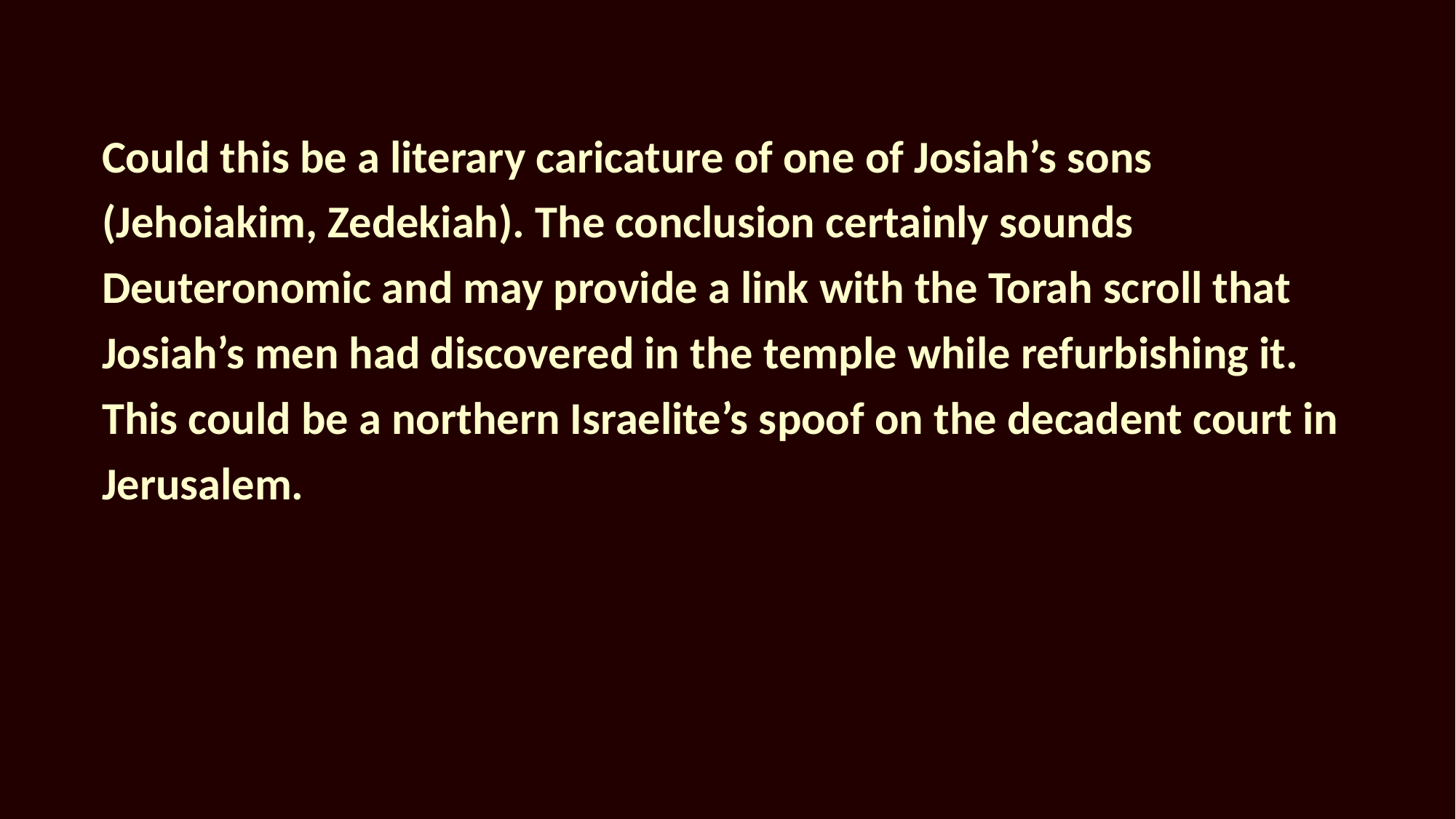

Could this be a literary caricature of one of Josiah’s sons (Jehoiakim, Zedekiah). The conclusion certainly sounds Deuteronomic and may provide a link with the Torah scroll that Josiah’s men had discovered in the temple while refurbishing it. This could be a northern Israelite’s spoof on the decadent court in Jerusalem.